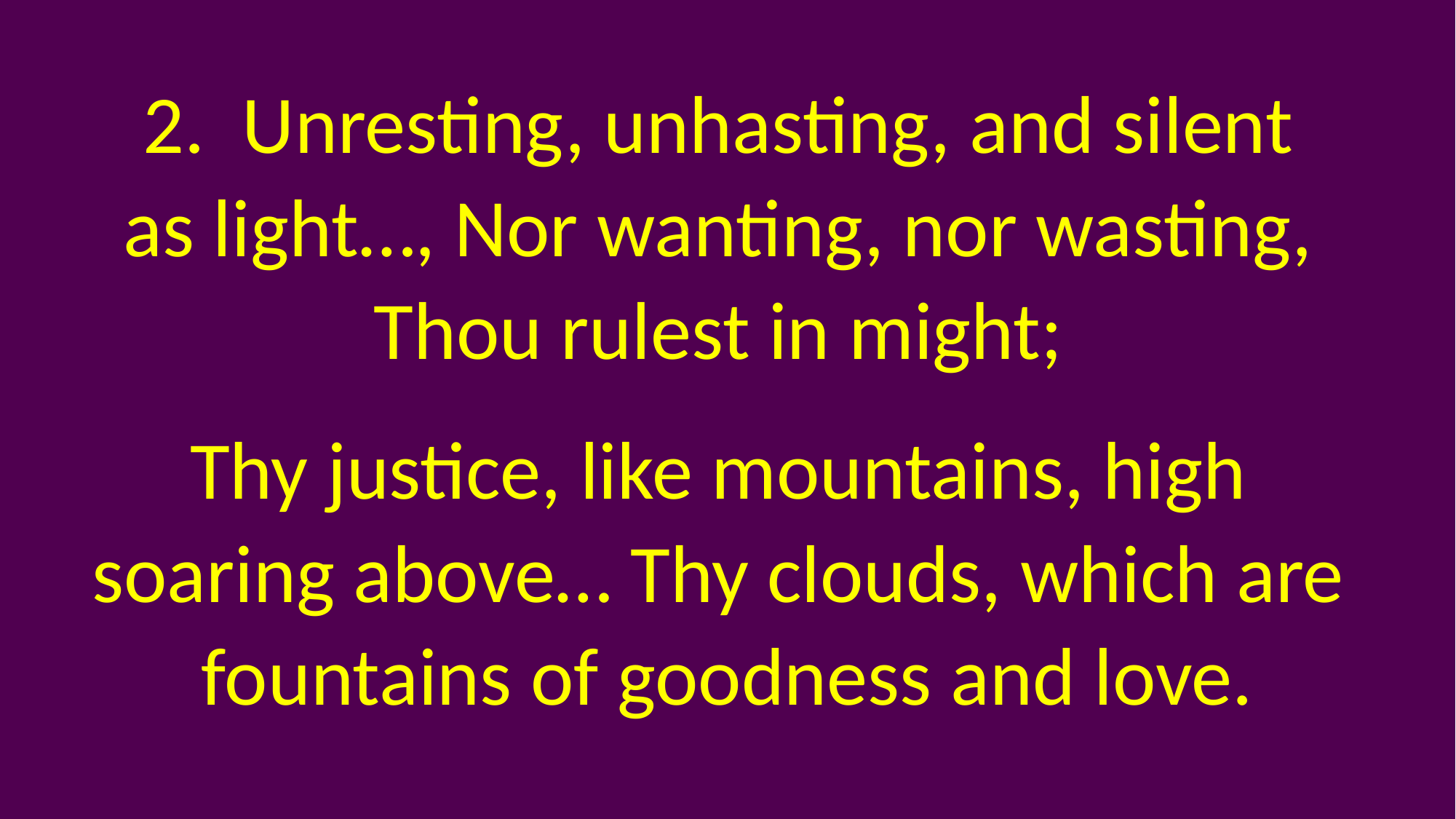

2.  Unresting, unhasting, and silent
as light…, Nor wanting, nor wasting,
Thou rulest in might;
Thy justice, like mountains, high
soaring above… Thy clouds, which are
fountains of goodness and love.